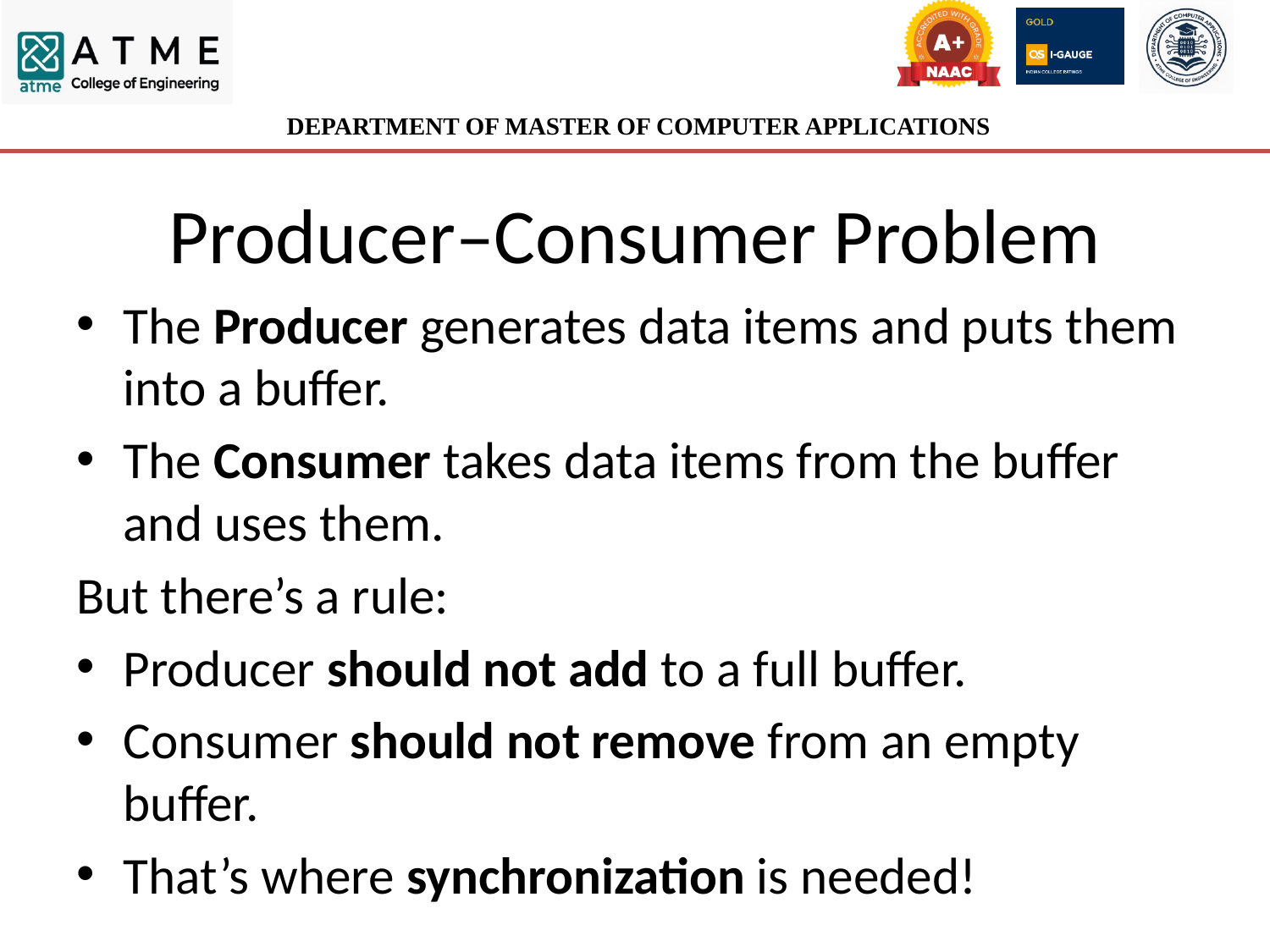

# Producer–Consumer Problem
The Producer generates data items and puts them into a buffer.
The Consumer takes data items from the buffer and uses them.
But there’s a rule:
Producer should not add to a full buffer.
Consumer should not remove from an empty buffer.
That’s where synchronization is needed!